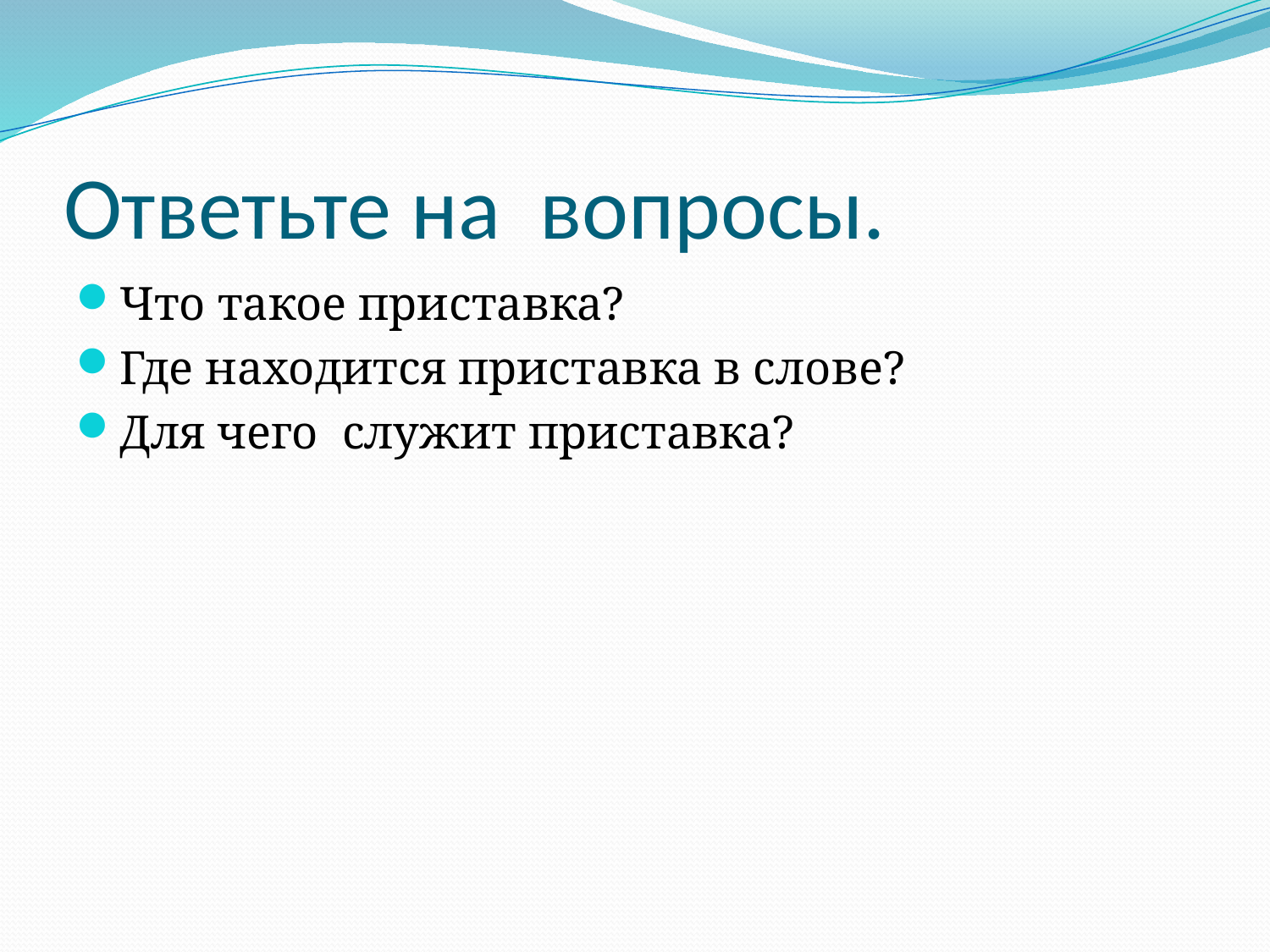

# Ответьте на  вопросы.
Что такое приставка?
Где находится приставка в слове?
Для чего  служит приставка?